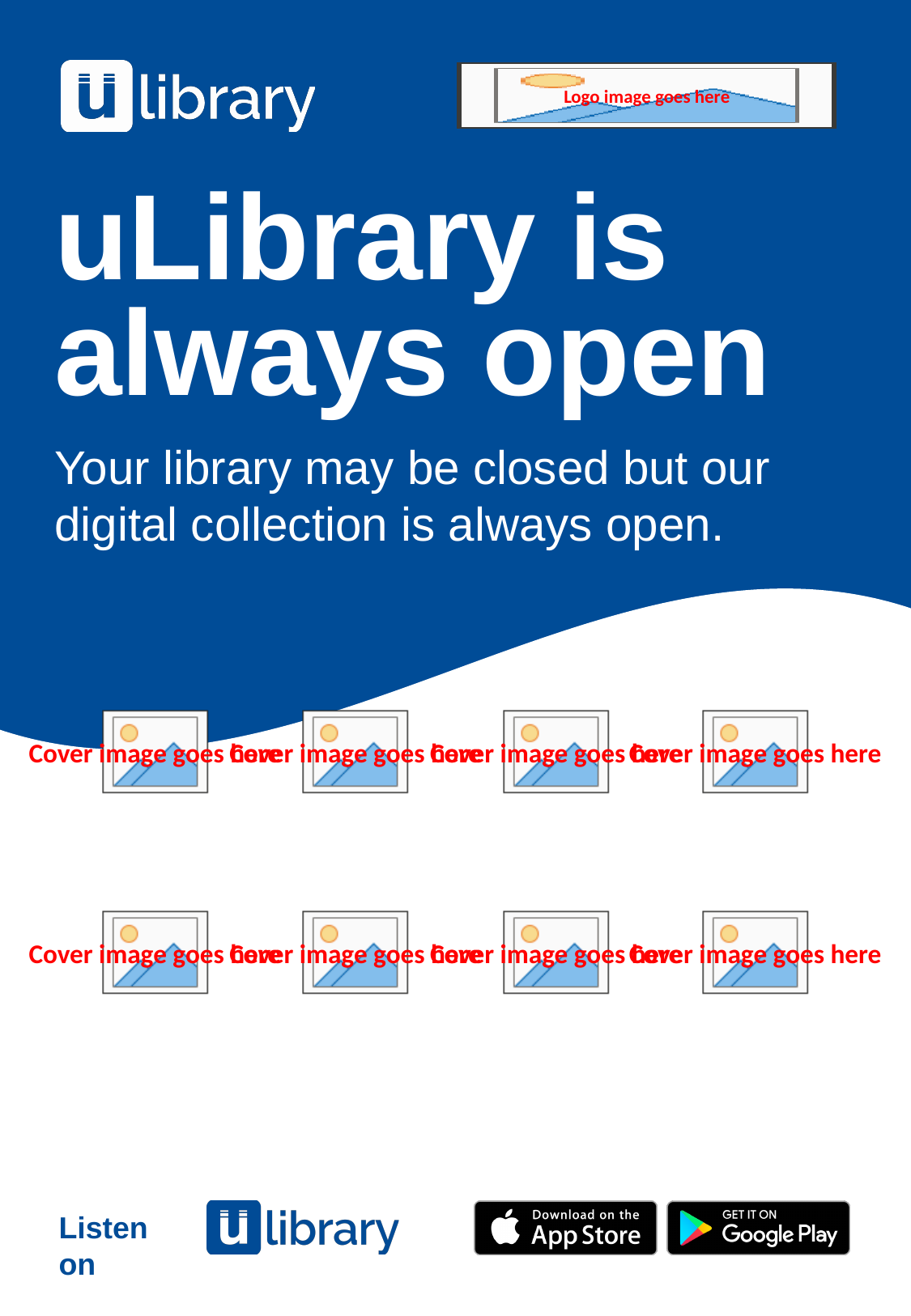

# uLibrary is always open
Your library may be closed but our digital collection is always open.